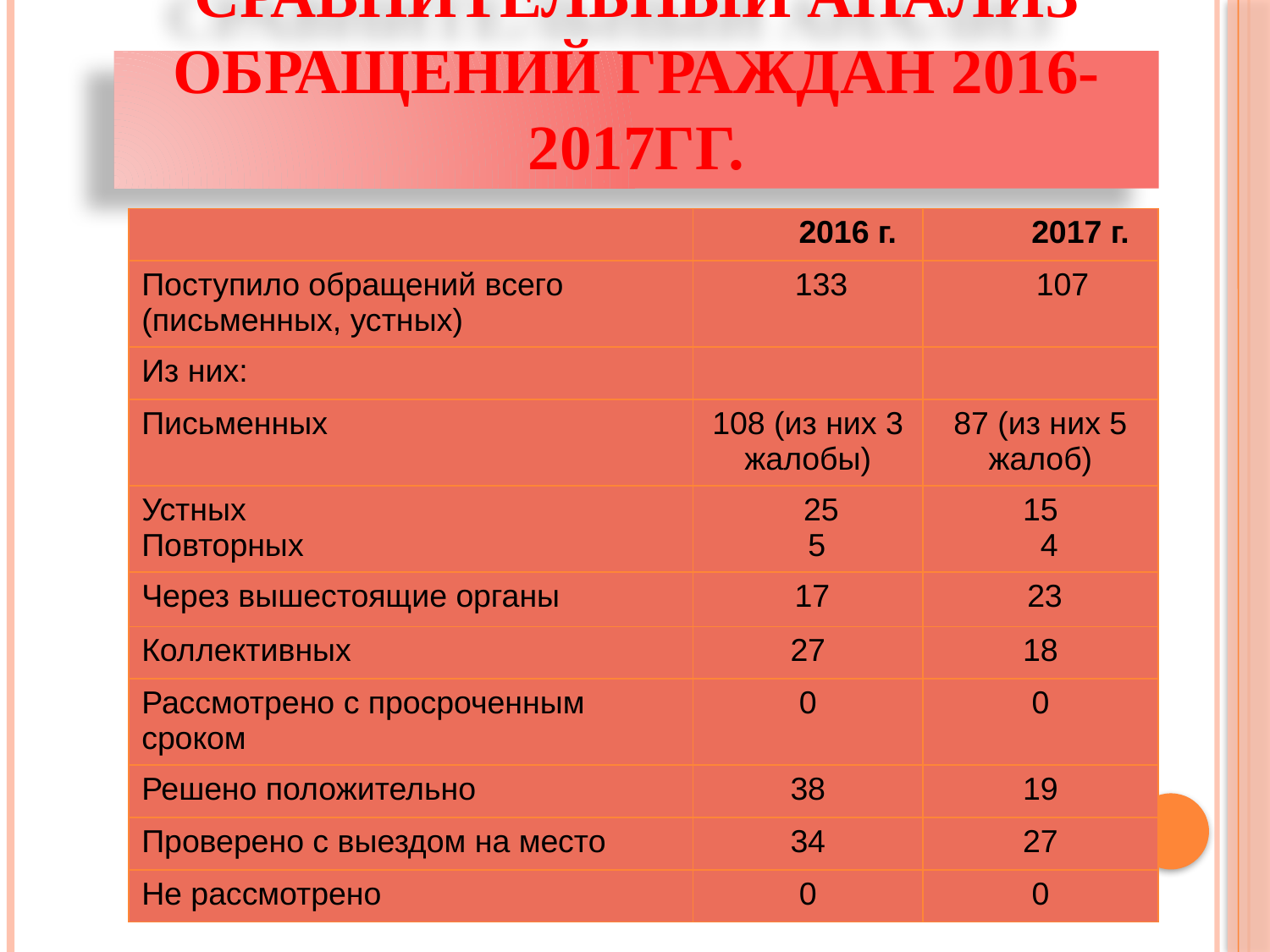

# Сравнительный анализ обращений граждан 2016-2017гг.
|  | 2016 г. | 2017 г. |
| --- | --- | --- |
| Поступило обращений всего (письменных, устных) | 133 | 107 |
| Из них: |  |  |
| Письменных | 108 (из них 3 жалобы) | 87 (из них 5 жалоб) |
| Устных Повторных | 25 5 | 15 4 |
| Через вышестоящие органы | 17 | 23 |
| Коллективных | 27 | 18 |
| Рассмотрено с просроченным сроком | 0 | 0 |
| Решено положительно | 38 | 19 |
| Проверено с выездом на место | 34 | 27 |
| Не рассмотрено | 0 | 0 |